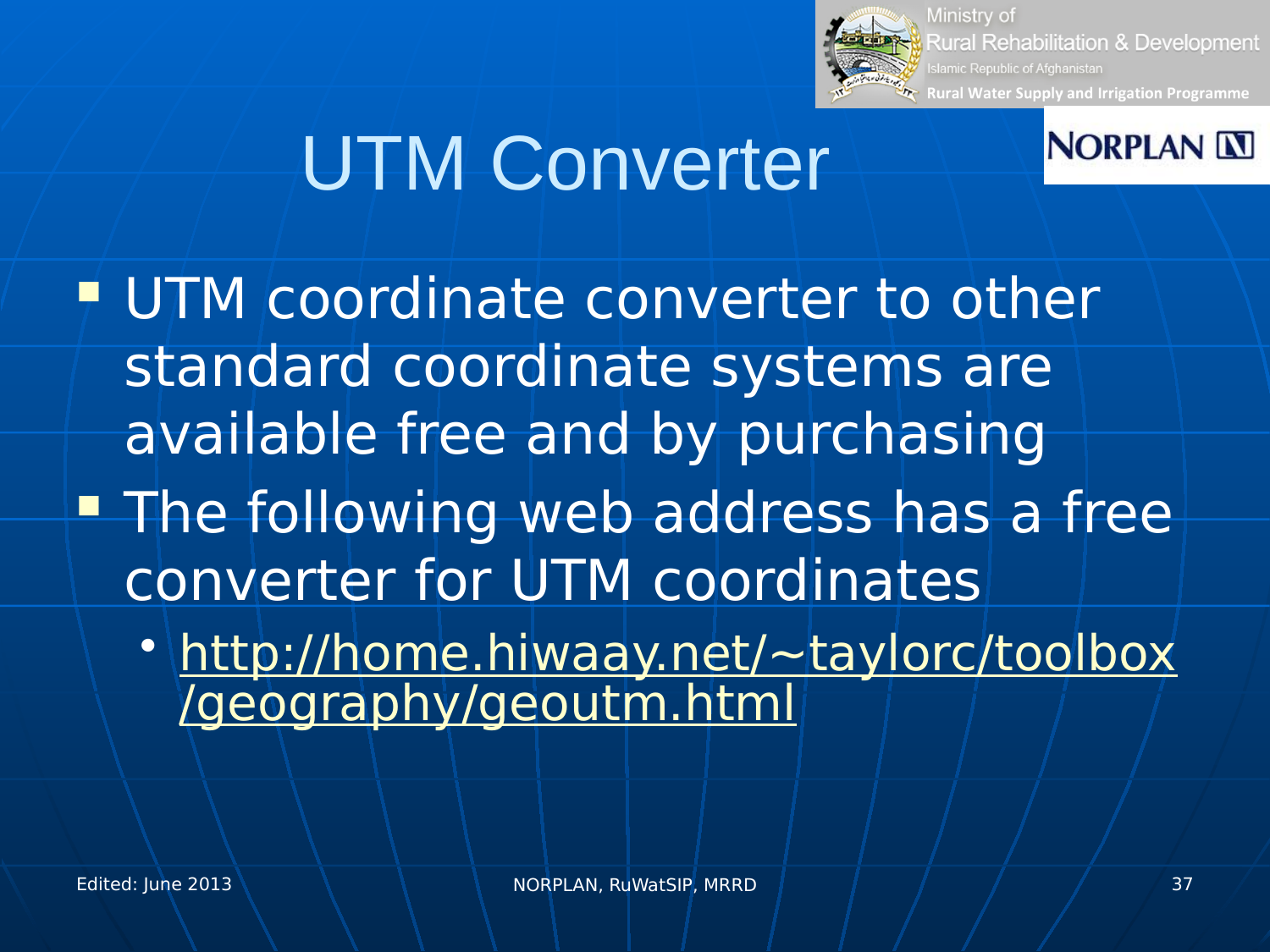

# UTM Converter
UTM coordinate converter to other standard coordinate systems are available free and by purchasing
The following web address has a free converter for UTM coordinates
http://home.hiwaay.net/~taylorc/toolbox/geography/geoutm.html
Edited: June 2013
37
NORPLAN, RuWatSIP, MRRD